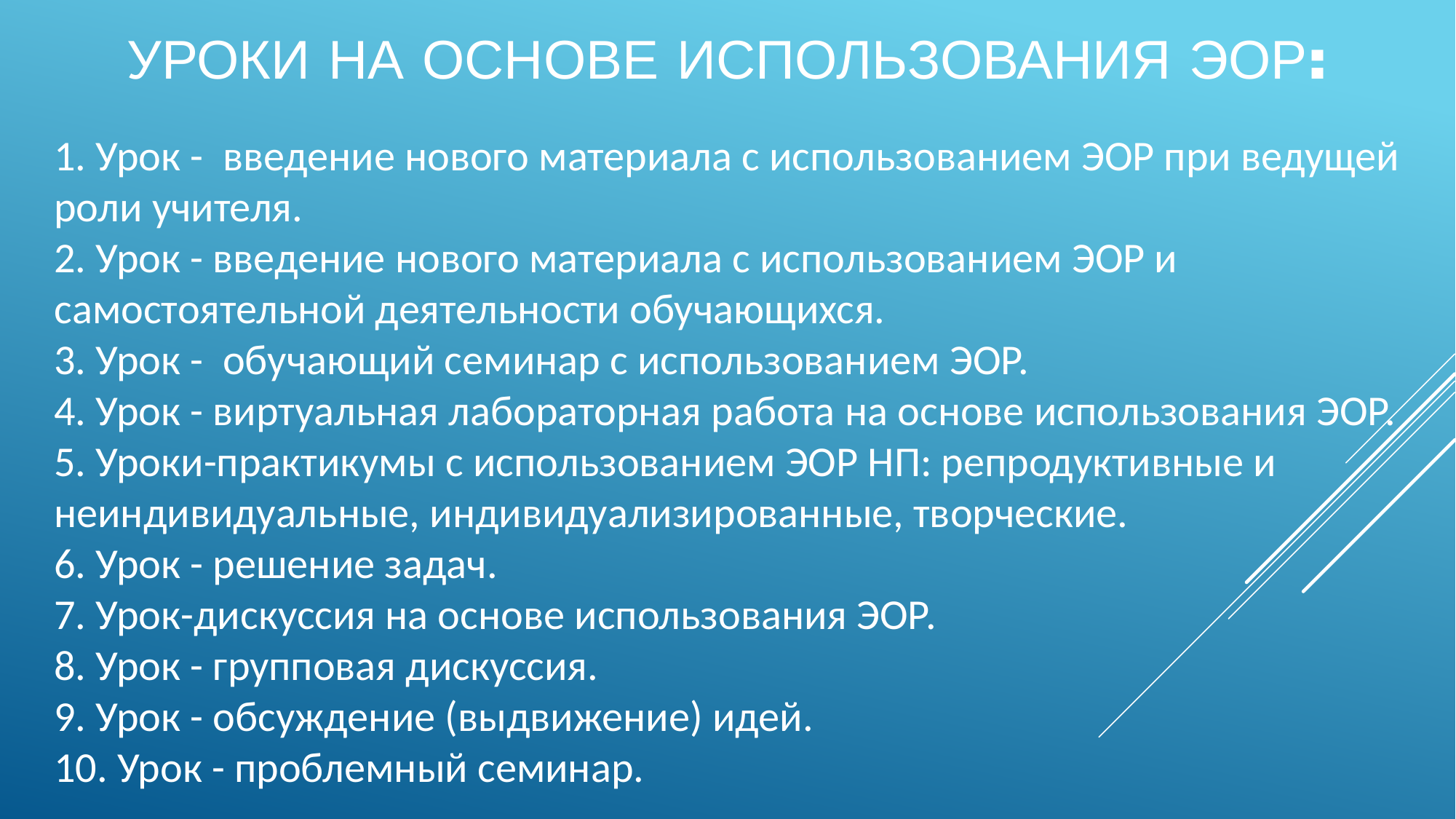

# Уроки на основе использования ЭОР:
1. Урок -  введение нового материала с использованием ЭОР при ведущей роли учителя.
2. Урок - введение нового материала с использованием ЭОР и самостоятельной деятельности обучающихся.
3. Урок -  обучающий семинар с использованием ЭОР.
4. Урок - виртуальная лабораторная работа на основе использования ЭОР.
5. Уроки-практикумы с использованием ЭОР НП: репродуктивные и неиндивидуальные, индивидуализированные, творческие.
6. Урок - решение задач.
7. Урок-дискуссия на основе использования ЭОР.
8. Урок - групповая дискуссия.
9. Урок - обсуждение (выдвижение) идей.
10. Урок - проблемный семинар.